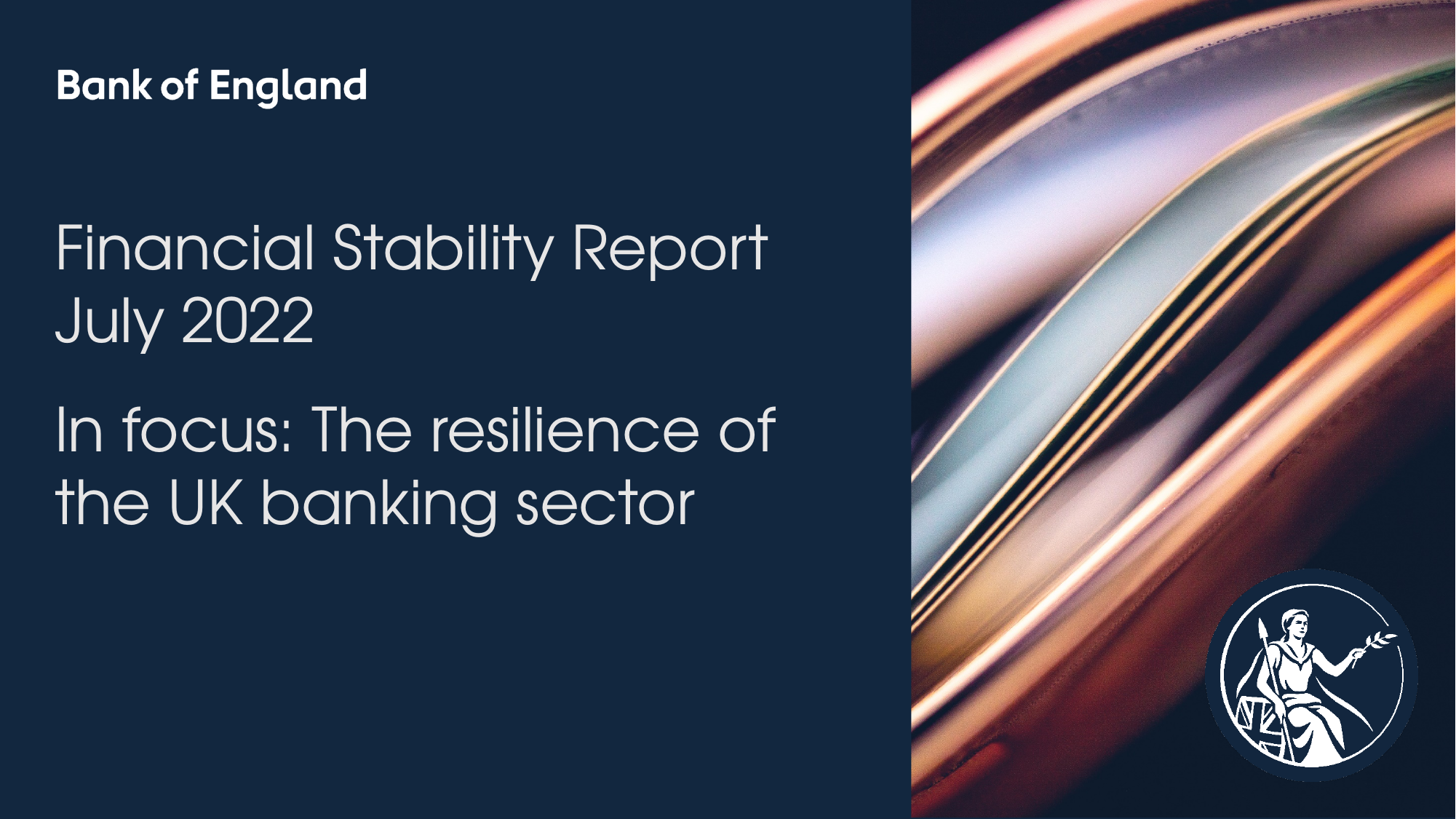

Financial Stability Report July 2022
In focus: The resilience of the UK banking sector